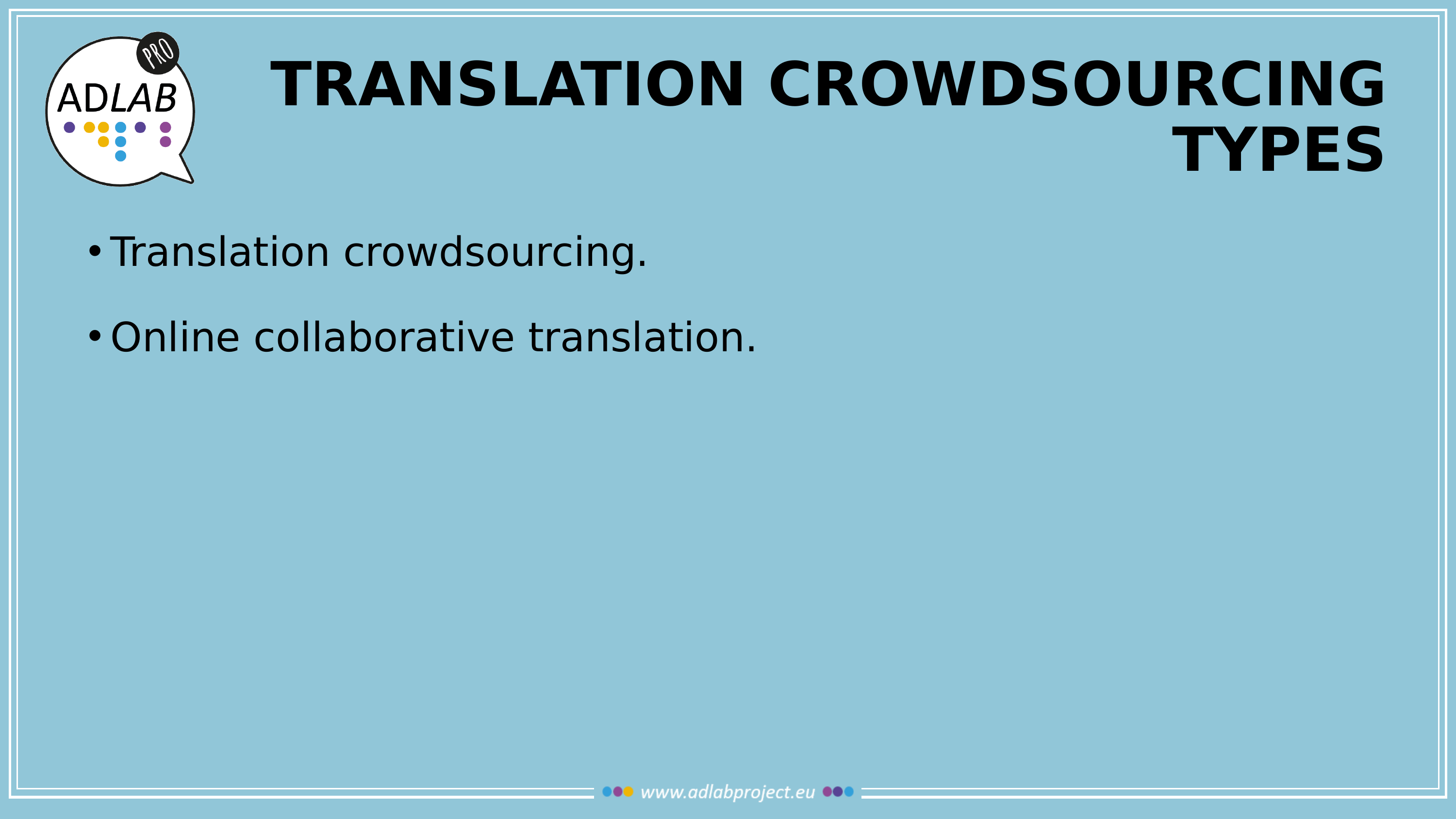

# translation crowdsourcing types
Translation crowdsourcing.
Online collaborative translation.